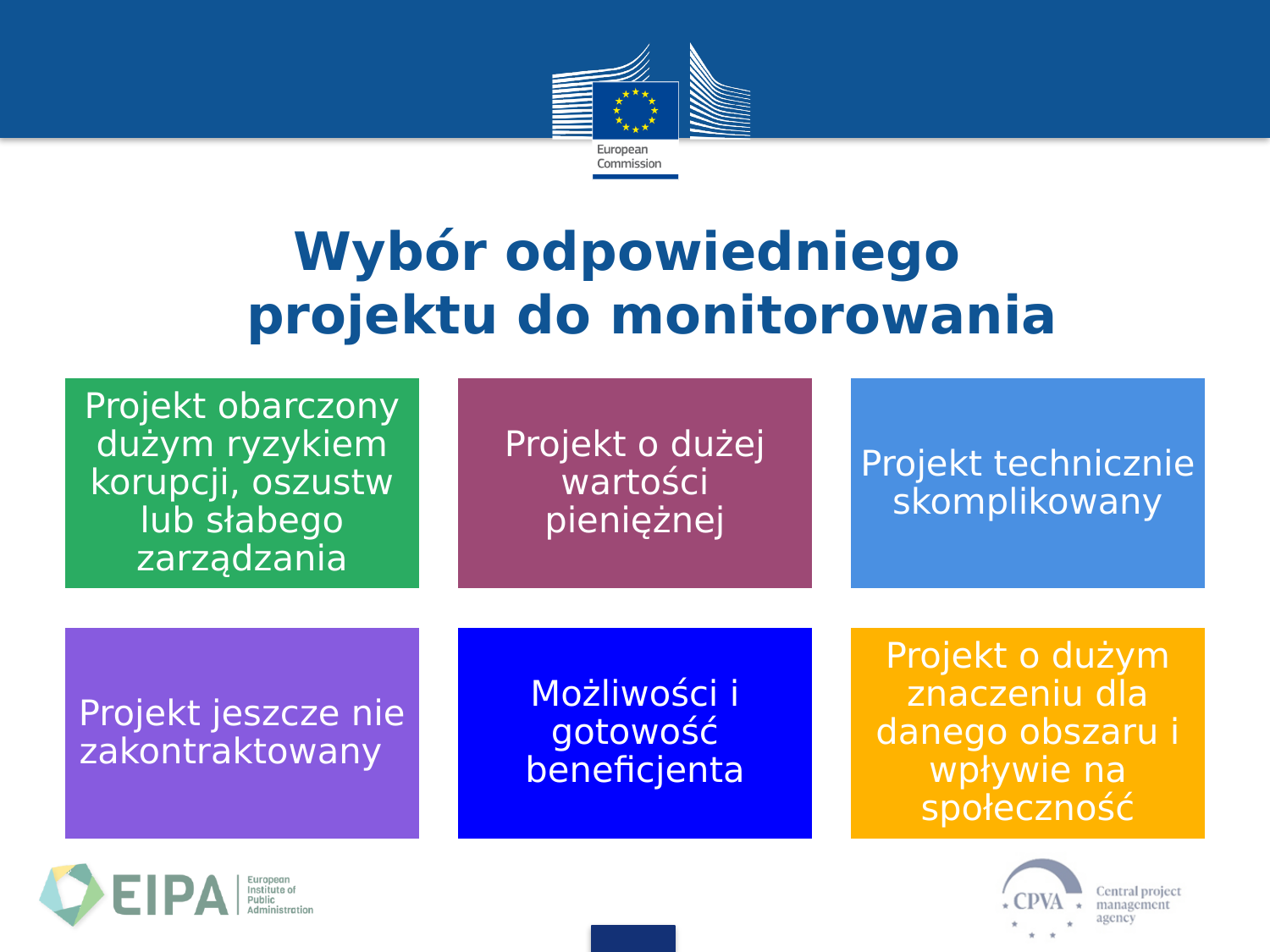

# Wybór odpowiedniego projektu do monitorowania
Projekt obarczony dużym ryzykiem korupcji, oszustw lub słabego zarządzania
Projekt o dużej wartości pieniężnej
Projekt technicznie skomplikowany
Projekt jeszcze nie zakontraktowany
Możliwości i gotowość beneficjenta
Projekt o dużym znaczeniu dla danego obszaru i wpływie na społeczność